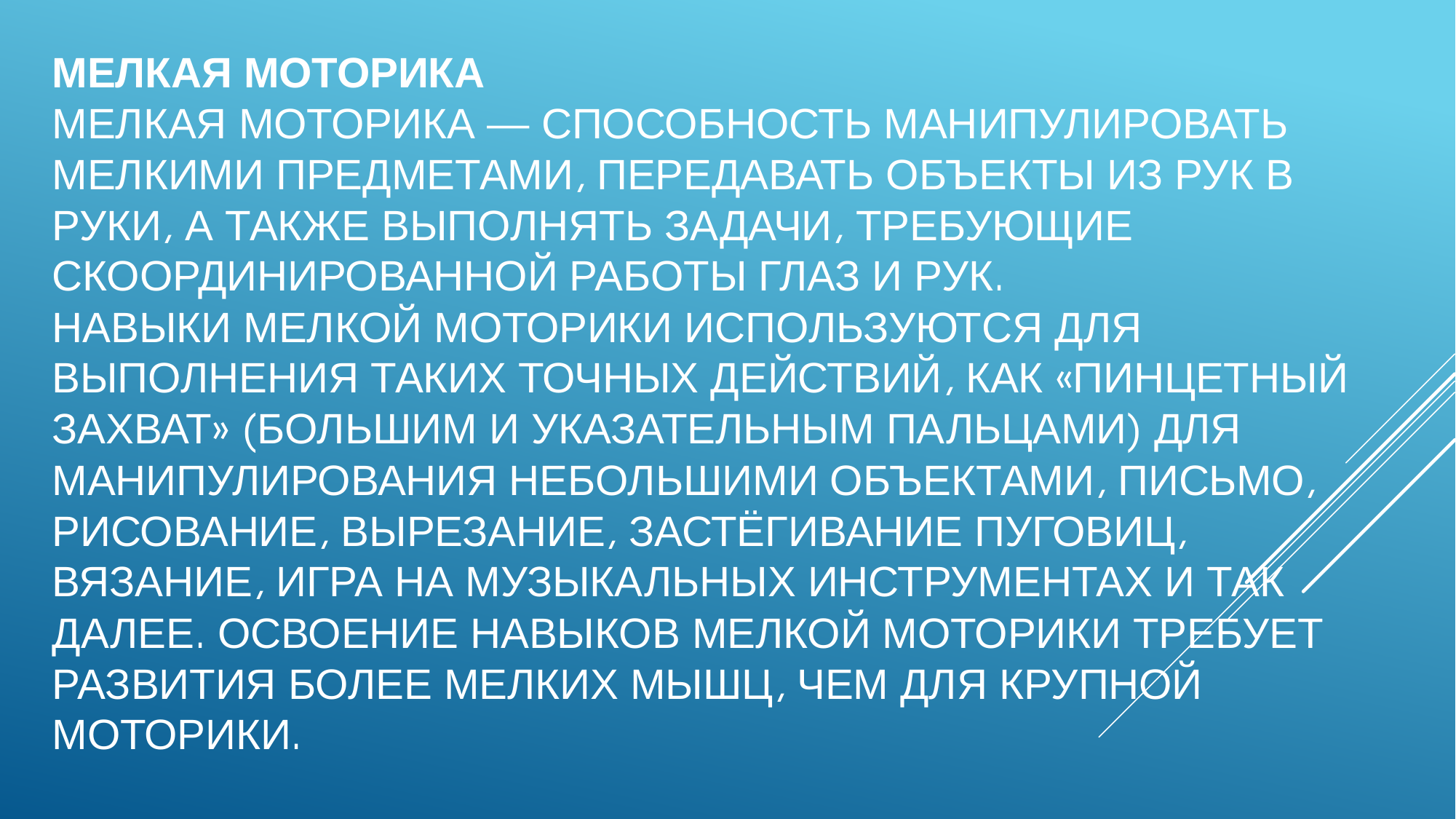

# Мелкая моторика Мелкая моторика — способность манипулировать мелкими предметами, передавать объекты из рук в руки, а также выполнять задачи, требующие скоординированной работы глаз и рук. Навыки мелкой моторики используются для выполнения таких точных действий, как «пинцетный захват» (большим и указательным пальцами) для манипулирования небольшими объектами, письмо, рисование, вырезание, застёгивание пуговиц, вязание, игра на музыкальных инструментах и так далее. Освоение навыков мелкой моторики требует развития более мелких мышц, чем для крупной моторики.